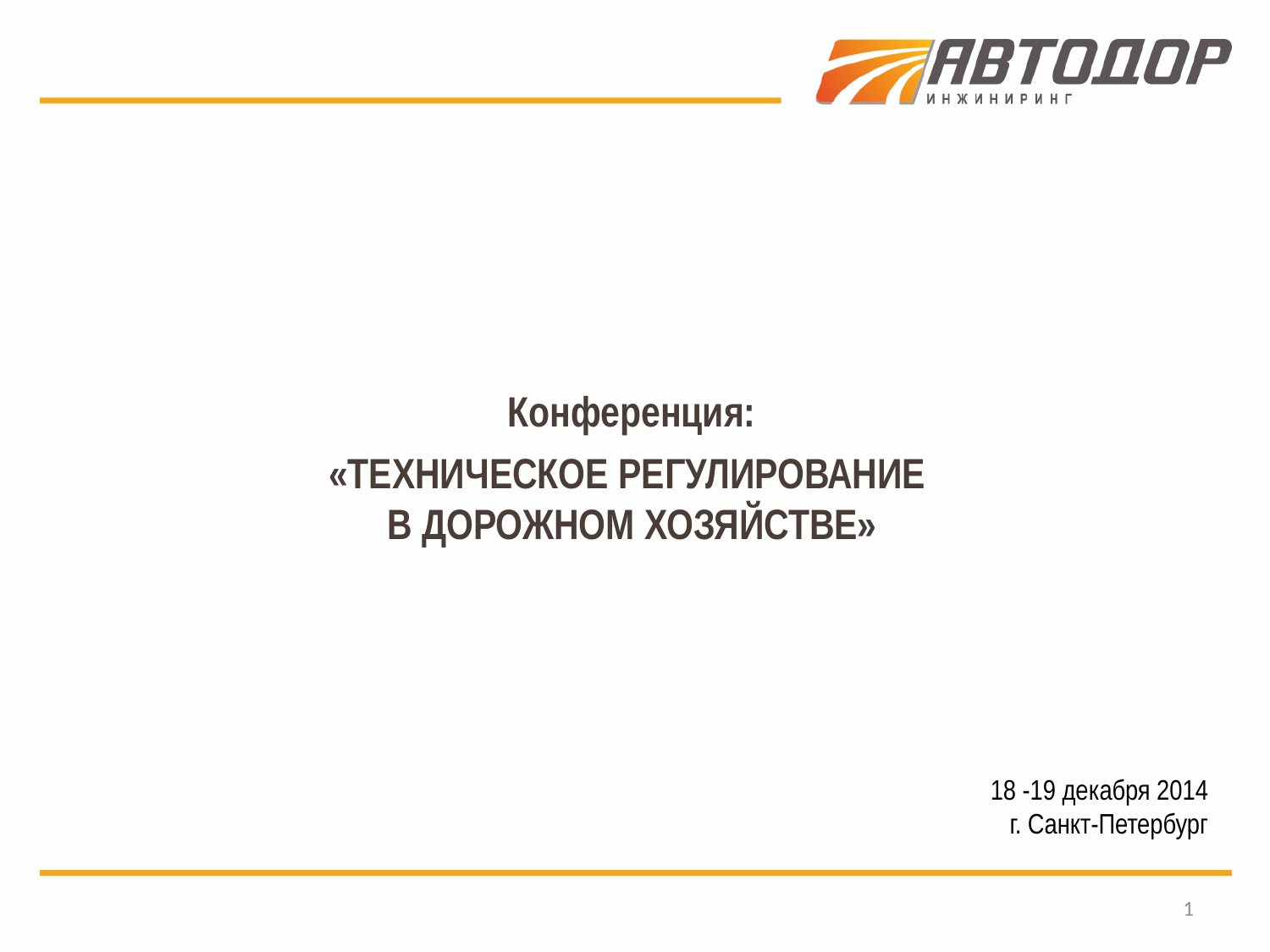

Конференция:
«ТЕХНИЧЕСКОЕ РЕГУЛИРОВАНИЕ
В ДОРОЖНОМ ХОЗЯЙСТВЕ»
18 -19 декабря 2014
г. Санкт-Петербург
1